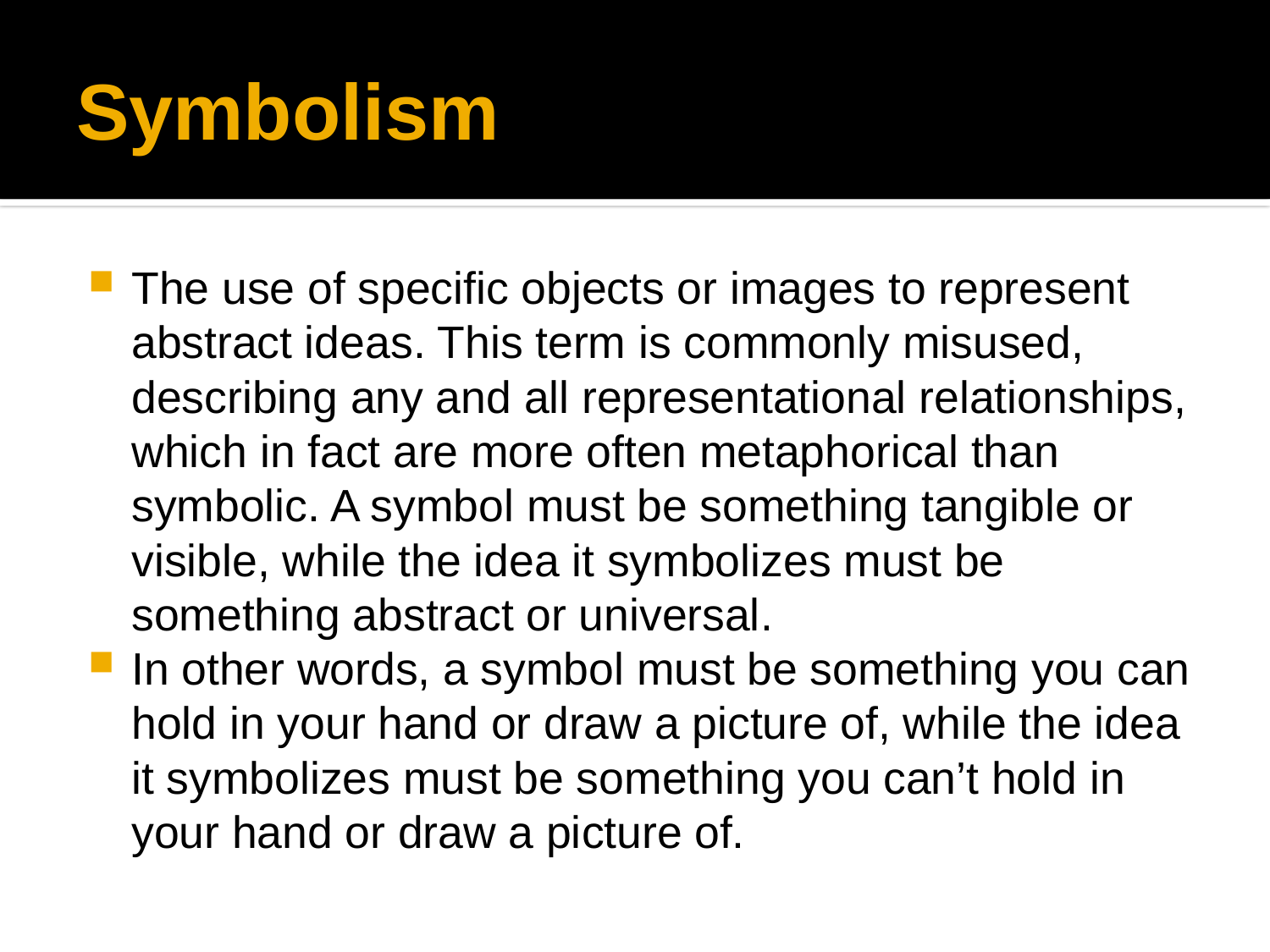

# Symbolism
The use of specific objects or images to represent abstract ideas. This term is commonly misused, describing any and all representational relationships, which in fact are more often metaphorical than symbolic. A symbol must be something tangible or visible, while the idea it symbolizes must be something abstract or universal.
In other words, a symbol must be something you can hold in your hand or draw a picture of, while the idea it symbolizes must be something you can’t hold in your hand or draw a picture of.